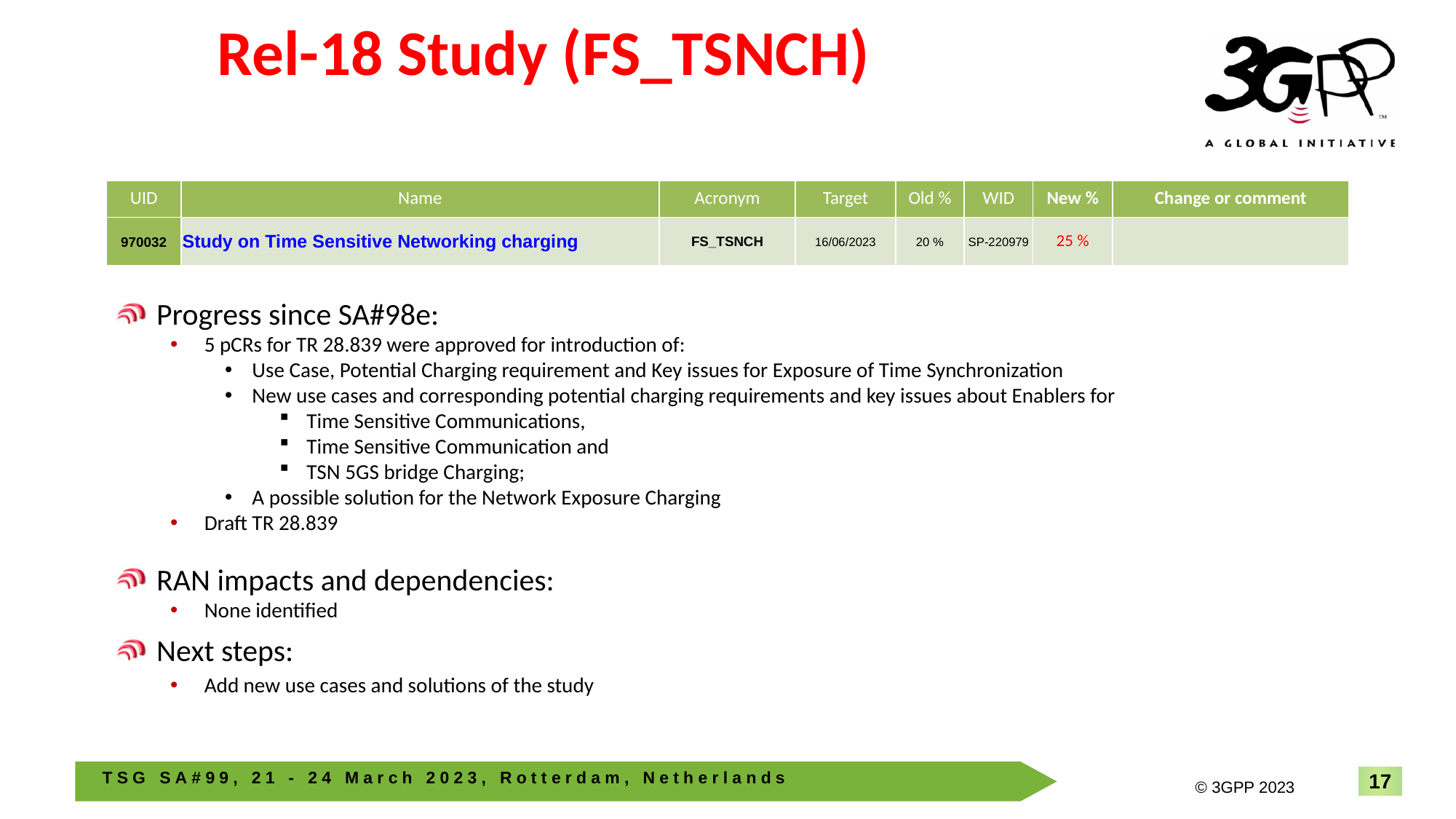

# Rel-18 Study (FS_TSNCH)
| UID | Name | Acronym | Target | Old % | WID | New % | Change or comment |
| --- | --- | --- | --- | --- | --- | --- | --- |
| 970032 | Study on Time Sensitive Networking charging | FS\_TSNCH | 16/06/2023 | 20 % | SP-220979 | 25 % |  |
Progress since SA#98e:
5 pCRs for TR 28.839 were approved for introduction of:
Use Case, Potential Charging requirement and Key issues for Exposure of Time Synchronization
New use cases and corresponding potential charging requirements and key issues about Enablers for
Time Sensitive Communications,
Time Sensitive Communication and
TSN 5GS bridge Charging;
A possible solution for the Network Exposure Charging
Draft TR 28.839

RAN impacts and dependencies:
None identified
Next steps:
Add new use cases and solutions of the study